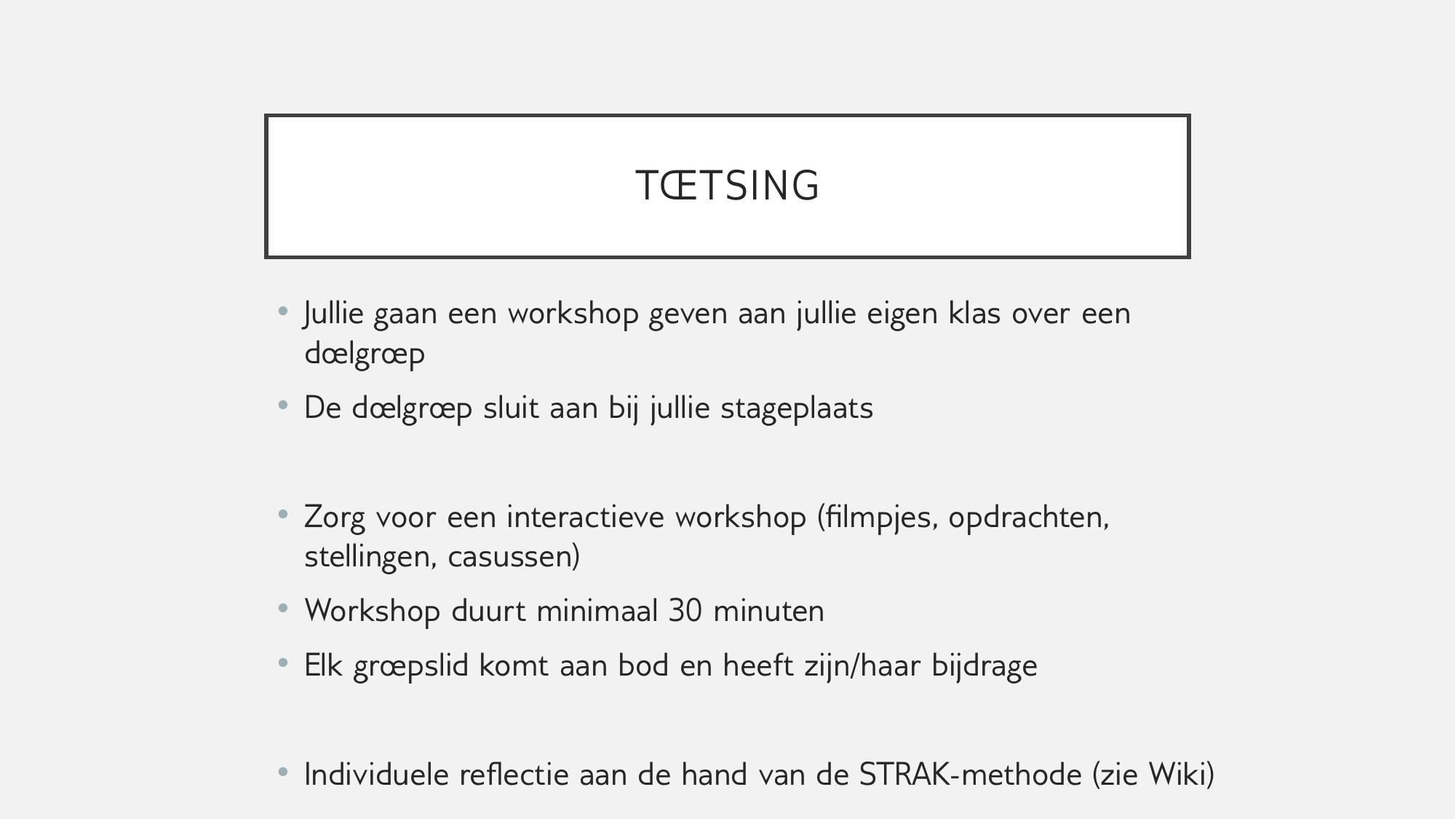

# toetsing
Jullie gaan een workshop geven aan jullie eigen klas over een doelgroep
De doelgroep sluit aan bij jullie stageplaats

Zorg voor een interactieve workshop (filmpjes, opdrachten, stellingen, casussen)
Workshop duurt minimaal 30 minuten
Elk groepslid komt aan bod en heeft zijn/haar bijdrage

Individuele reflectie aan de hand van de STRAK-methode (zie Wiki)